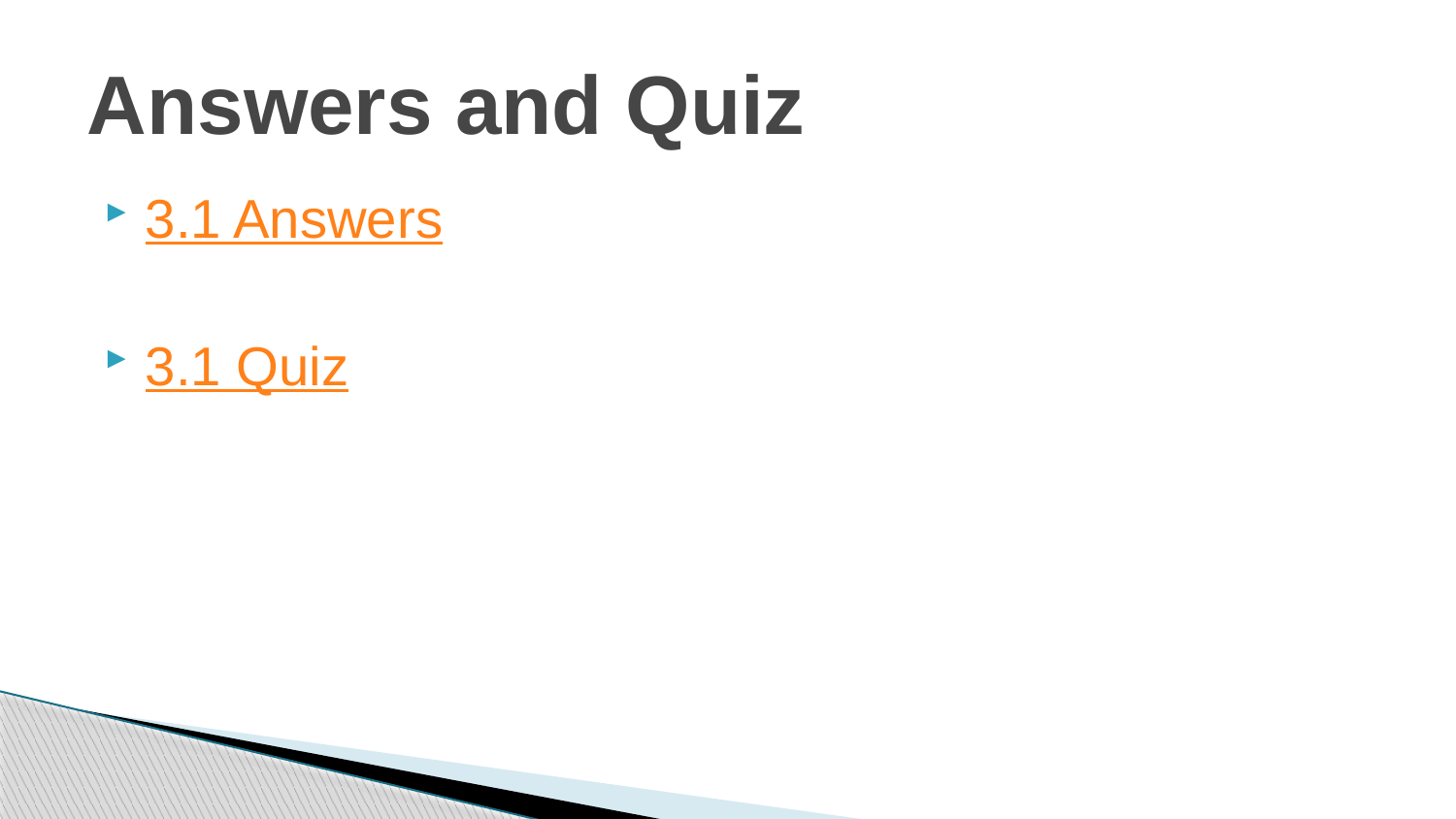

# Answers and Quiz
3.1 Answers

3.1 Quiz